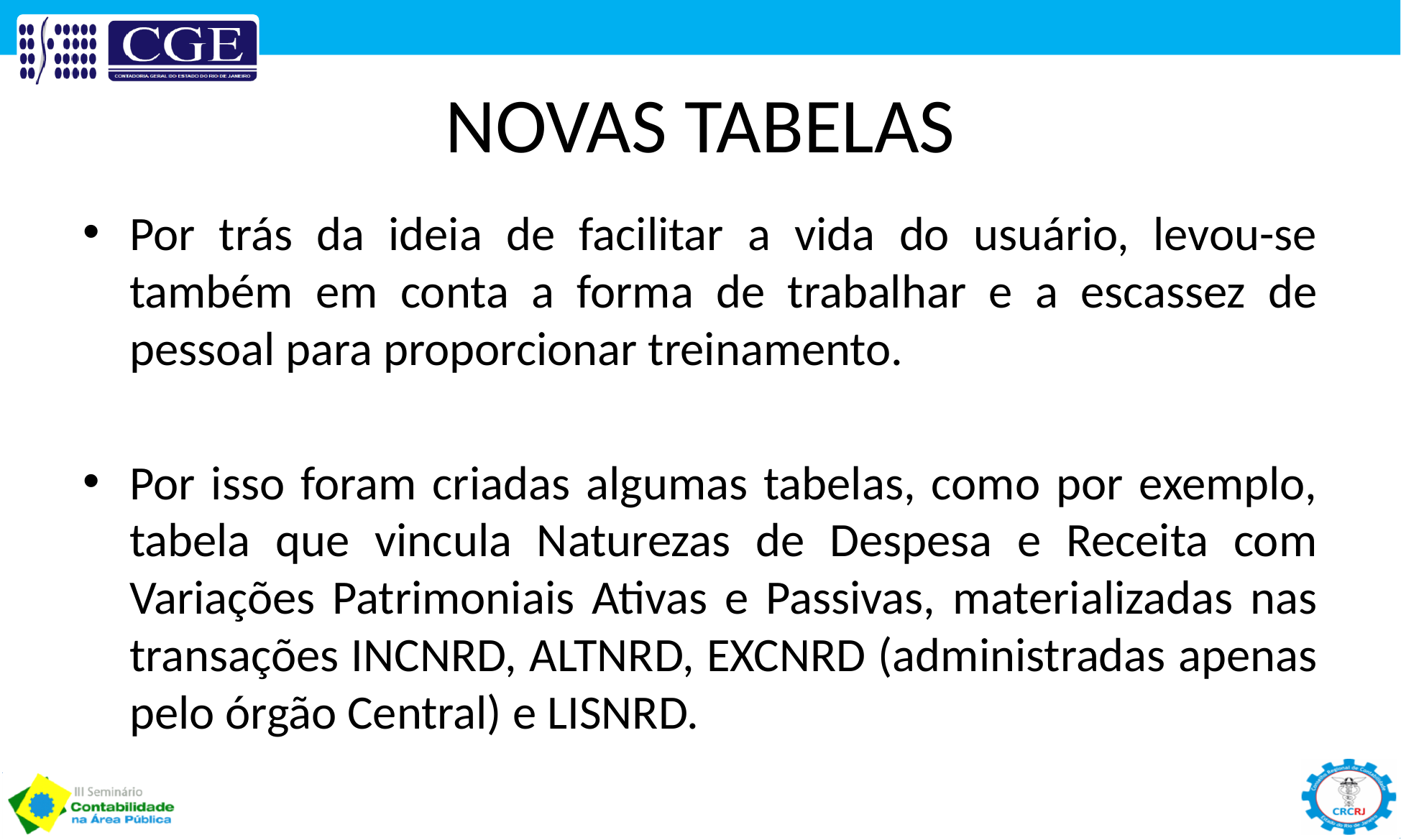

# NOVAS TABELAS
Por trás da ideia de facilitar a vida do usuário, levou-se também em conta a forma de trabalhar e a escassez de pessoal para proporcionar treinamento.

Por isso foram criadas algumas tabelas, como por exemplo, tabela que vincula Naturezas de Despesa e Receita com Variações Patrimoniais Ativas e Passivas, materializadas nas transações INCNRD, ALTNRD, EXCNRD (administradas apenas pelo órgão Central) e LISNRD.